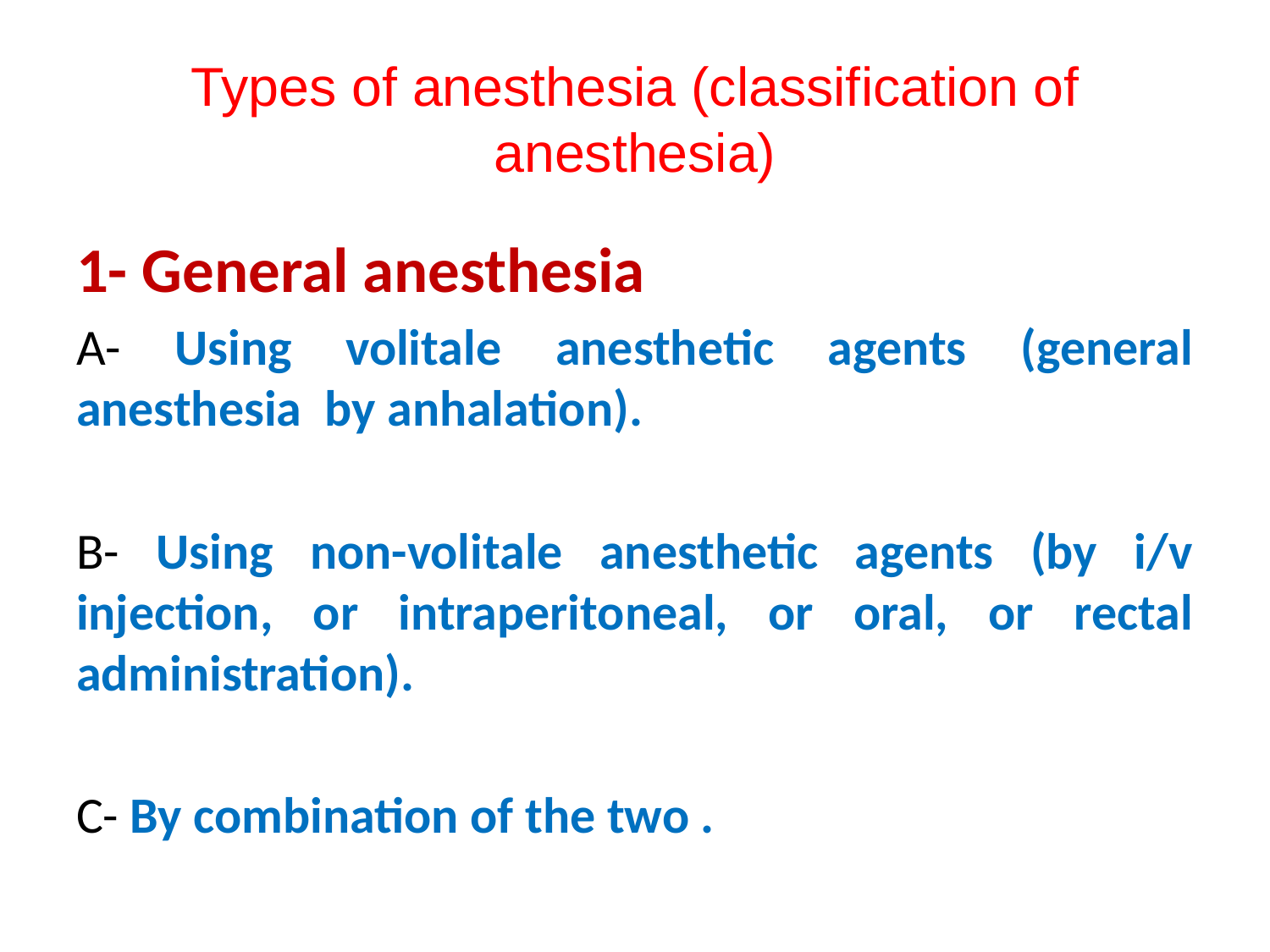

# Types of anesthesia (classification of anesthesia)
1- General anesthesia
A- Using volitale anesthetic agents (general anesthesia  by anhalation).

B- Using non-volitale anesthetic agents (by i/v injection, or intraperitoneal, or oral, or rectal administration).

C- By combination of the two .